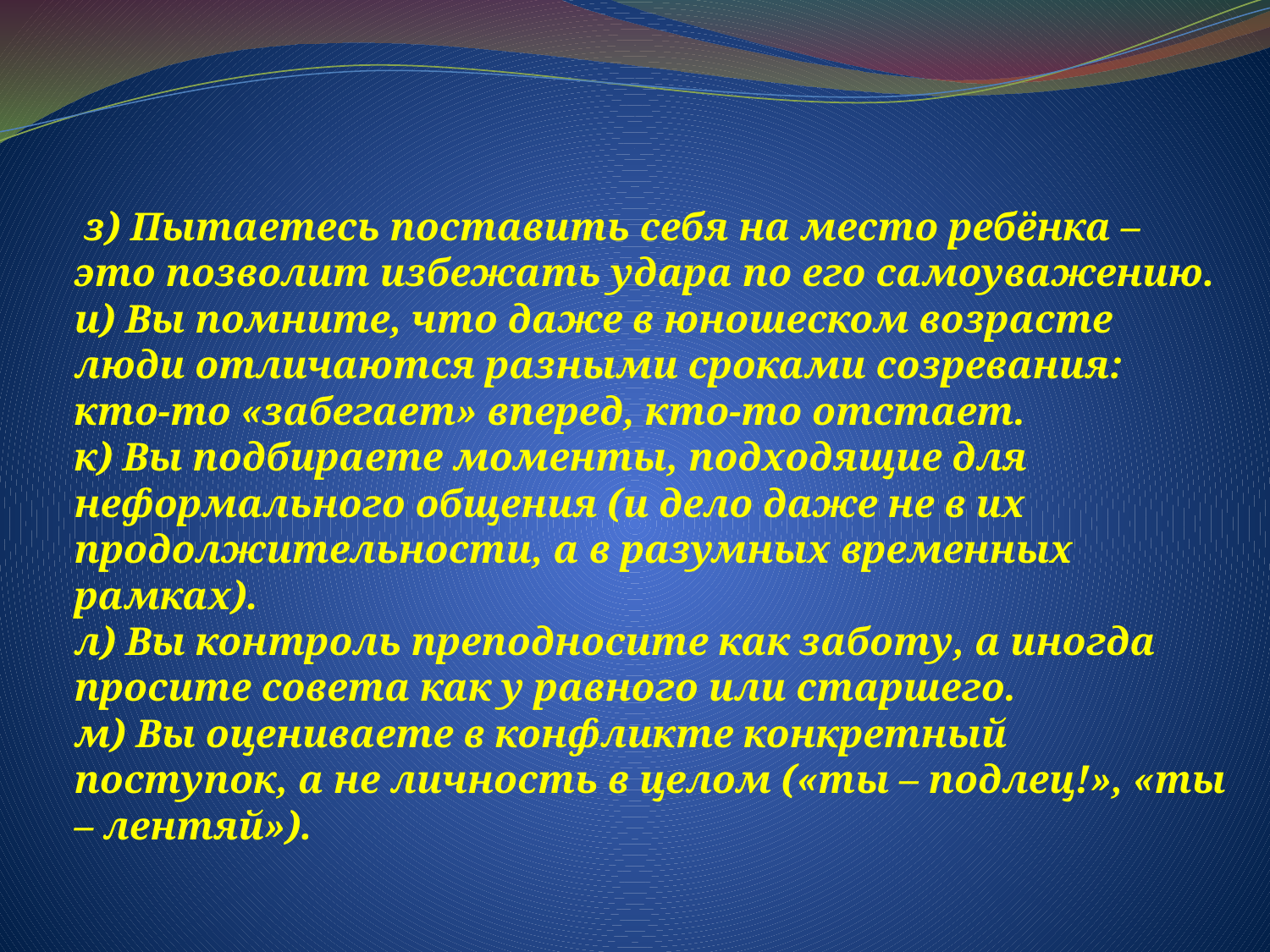

#
 з) Пытаетесь поставить себя на место ребёнка – это позволит избежать удара по его самоуважению. 
и) Вы помните, что даже в юношеском возрасте люди отличаются разными сроками созревания: кто-то «забегает» вперед, кто-то отстает. 
к) Вы подбираете моменты, подходящие для неформального общения (и дело даже не в их продолжительности, а в разумных временных рамках). 
л) Вы контроль преподносите как заботу, а иногда просите совета как у равного или старшего. 
м) Вы оцениваете в конфликте конкретный поступок, а не личность в целом («ты – подлец!», «ты – лентяй»).